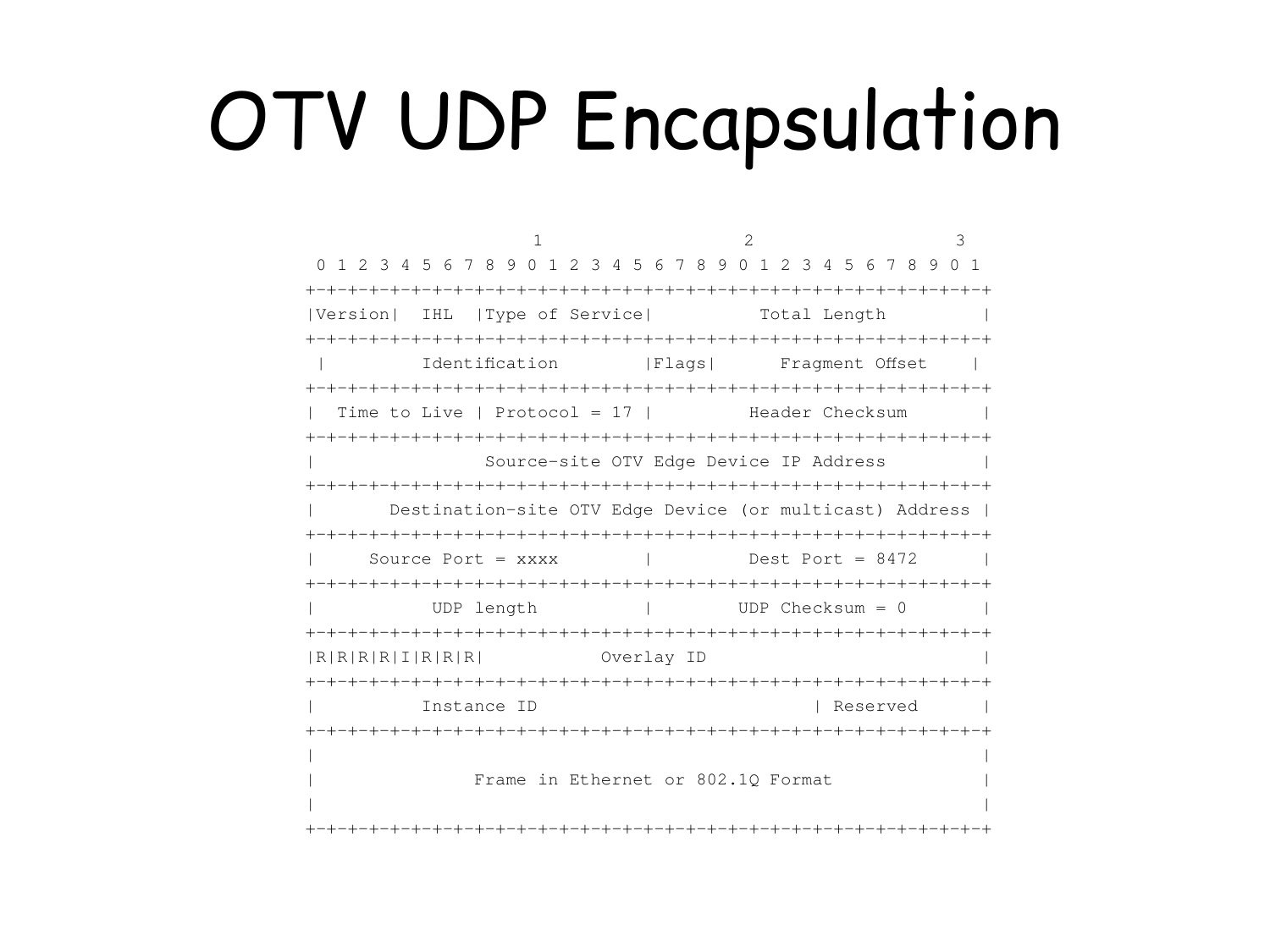

# OTV UDP Encapsulation
                         1                   2                   3
      0 1 2 3 4 5 6 7 8 9 0 1 2 3 4 5 6 7 8 9 0 1 2 3 4 5 6 7 8 9 0 1
      +-+-+-+-+-+-+-+-+-+-+-+-+-+-+-+-+-+-+-+-+-+-+-+-+-+-+-+-+-+-+-+-+
      |Version|  IHL  |Type of Service|          Total Length         |
      +-+-+-+-+-+-+-+-+-+-+-+-+-+-+-+-+-+-+-+-+-+-+-+-+-+-+-+-+-+-+-+-+
      |         Identification        |Flags|      Fragment Offset    |
      +-+-+-+-+-+-+-+-+-+-+-+-+-+-+-+-+-+-+-+-+-+-+-+-+-+-+-+-+-+-+-+-+
      |  Time to Live | Protocol = 17 |         Header Checksum       |
      +-+-+-+-+-+-+-+-+-+-+-+-+-+-+-+-+-+-+-+-+-+-+-+-+-+-+-+-+-+-+-+-+
      |                Source-site OTV Edge Device IP Address         |
      +-+-+-+-+-+-+-+-+-+-+-+-+-+-+-+-+-+-+-+-+-+-+-+-+-+-+-+-+-+-+-+-+
      |       Destination-site OTV Edge Device (or multicast) Address |
      +-+-+-+-+-+-+-+-+-+-+-+-+-+-+-+-+-+-+-+-+-+-+-+-+-+-+-+-+-+-+-+-+
      |     Source Port = xxxx        |         Dest Port = 8472      |
      +-+-+-+-+-+-+-+-+-+-+-+-+-+-+-+-+-+-+-+-+-+-+-+-+-+-+-+-+-+-+-+-+
      |           UDP length          |        UDP Checksum = 0       |
      +-+-+-+-+-+-+-+-+-+-+-+-+-+-+-+-+-+-+-+-+-+-+-+-+-+-+-+-+-+-+-+-+
      |R|R|R|R|I|R|R|R|           Overlay ID                          |
      +-+-+-+-+-+-+-+-+-+-+-+-+-+-+-+-+-+-+-+-+-+-+-+-+-+-+-+-+-+-+-+-+
      |          Instance ID                          | Reserved      |
      +-+-+-+-+-+-+-+-+-+-+-+-+-+-+-+-+-+-+-+-+-+-+-+-+-+-+-+-+-+-+-+-+
      |                                                               |
      |               Frame in Ethernet or 802.1Q Format              |
      |                                                               |
      +-+-+-+-+-+-+-+-+-+-+-+-+-+-+-+-+-+-+-+-+-+-+-+-+-+-+-+-+-+-+-+-+